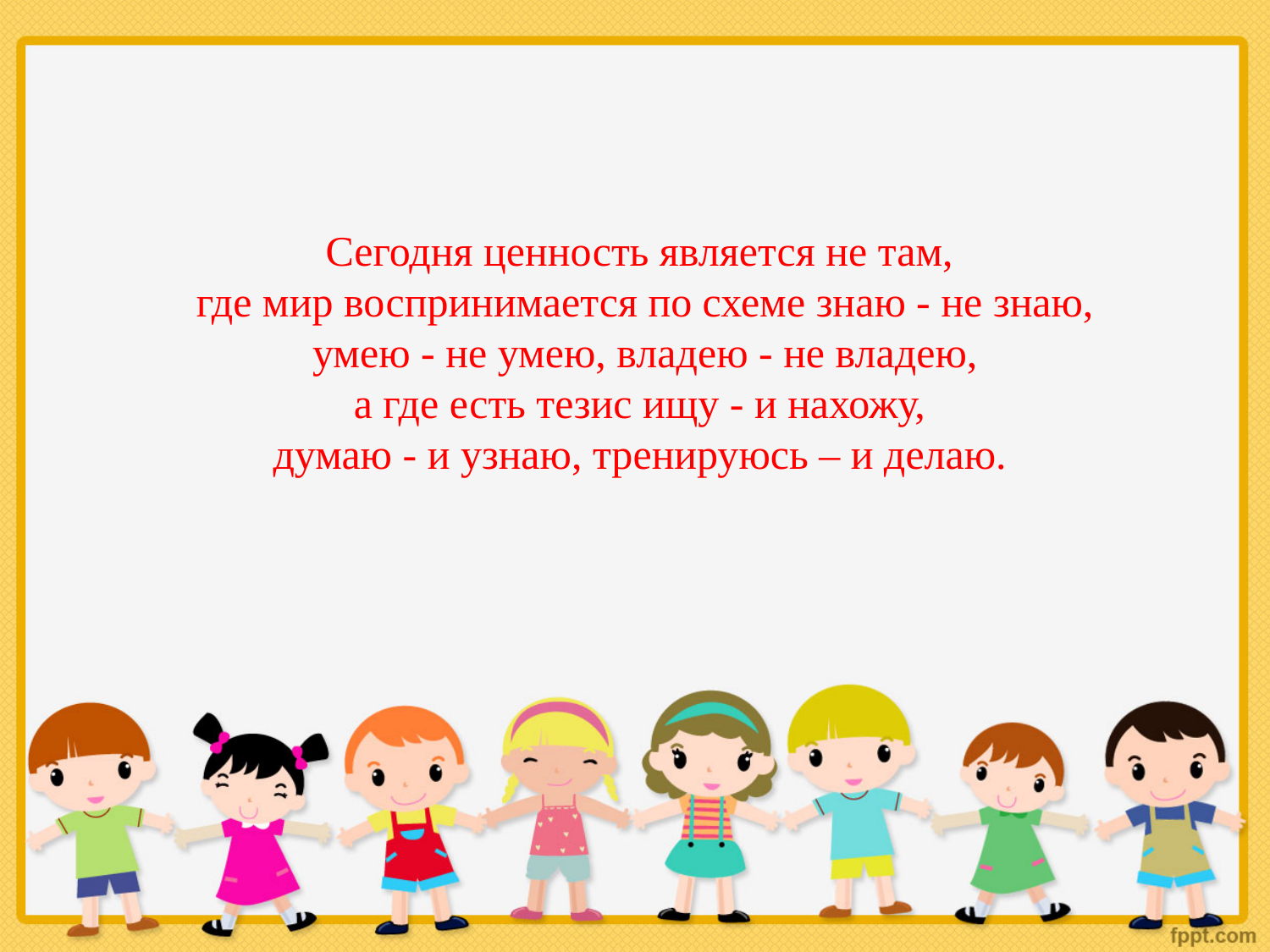

# Сегодня ценность является не там, где мир воспринимается по схеме знаю - не знаю, умею - не умею, владею - не владею, а где есть тезис ищу - и нахожу, думаю - и узнаю, тренируюсь – и делаю.